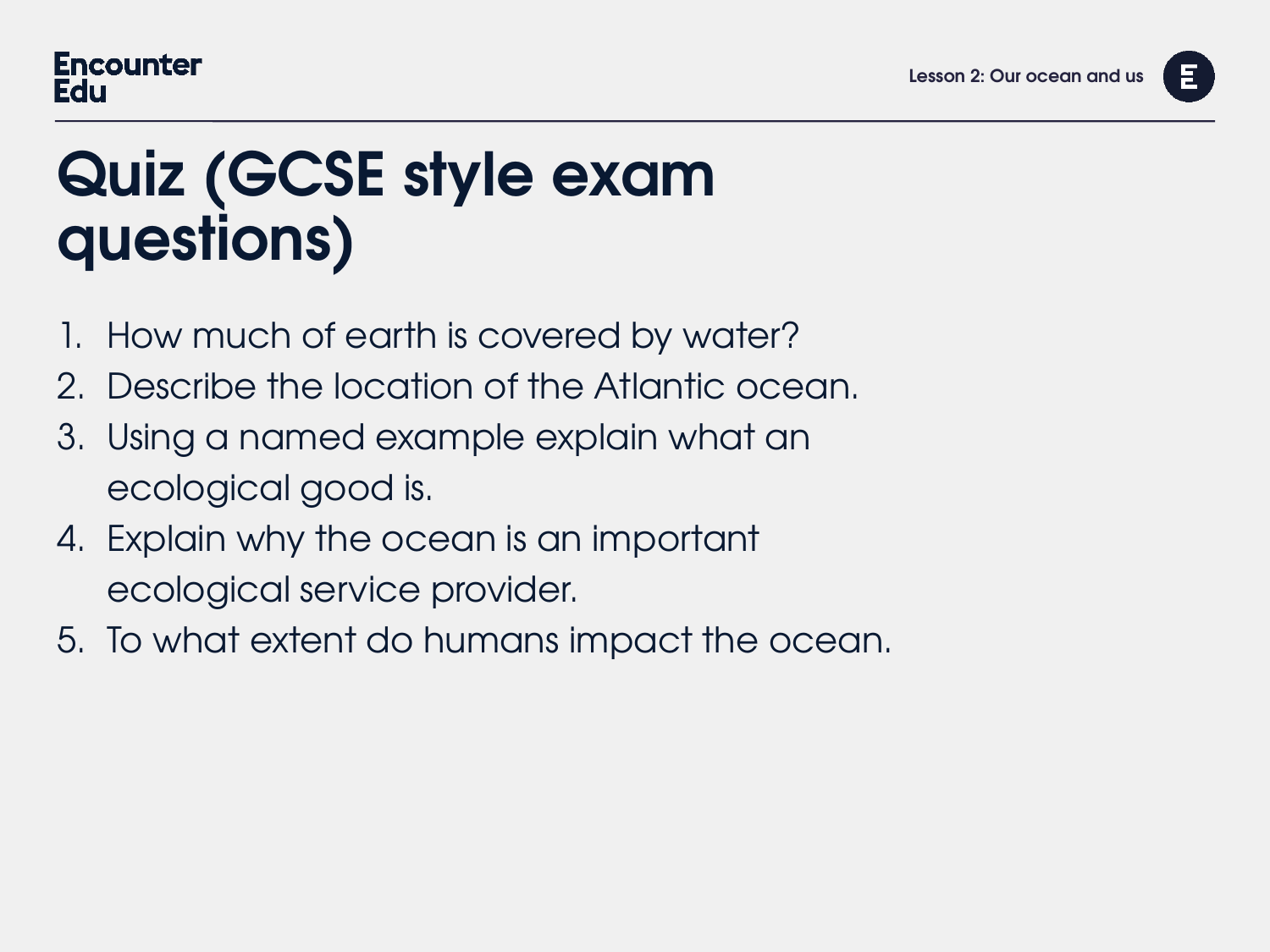

# Lesson 2: Our ocean and us
Quiz (GCSE style exam questions)

How much of earth is covered by water?
Describe the location of the Atlantic ocean.
Using a named example explain what an ecological good is.
Explain why the ocean is an important ecological service provider.
To what extent do humans impact the ocean.